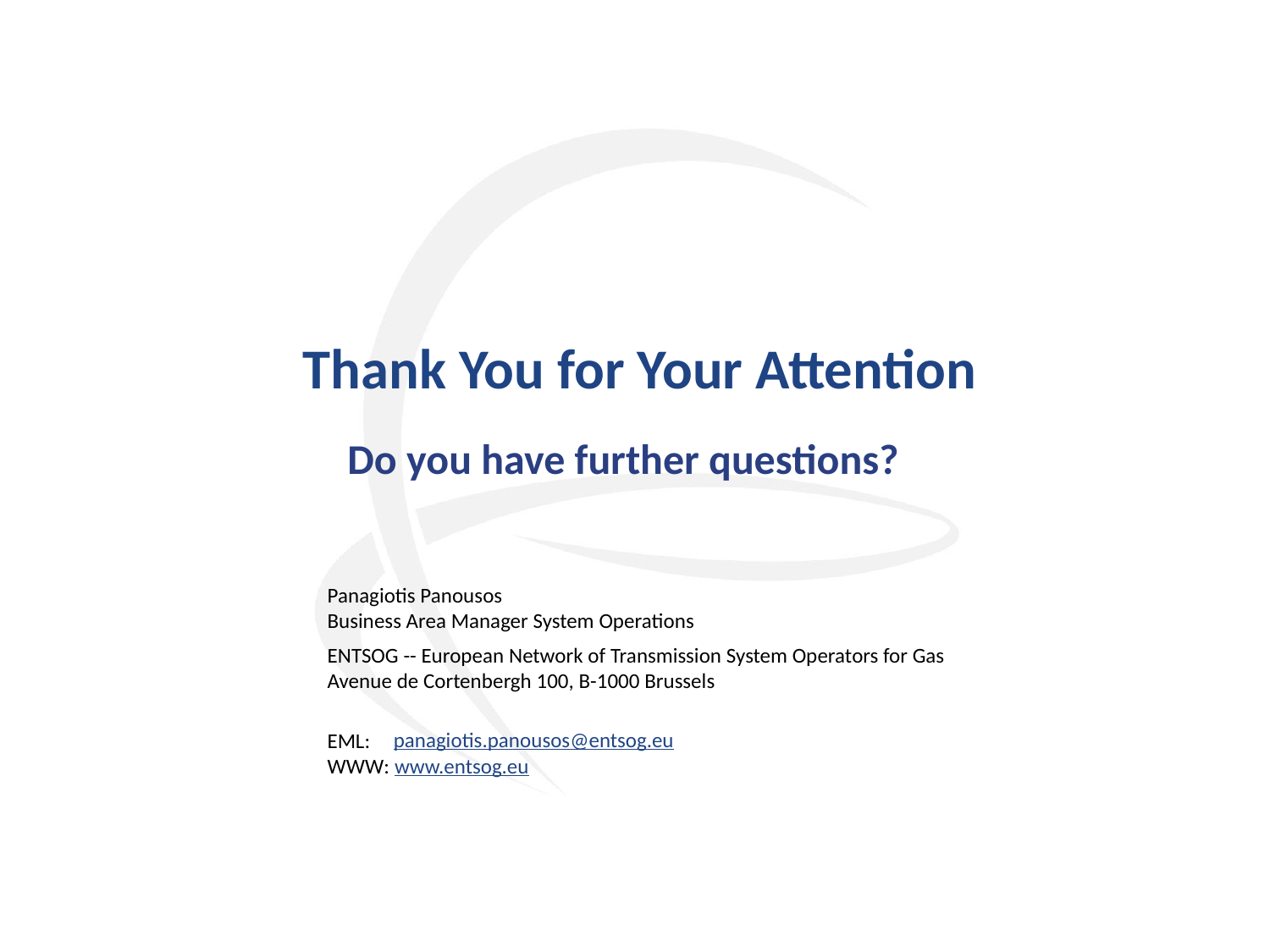

Do you have further questions?
# Panagiotis Panousos Business Area Manager System Operations
panagiotis.panousos@entsog.eu